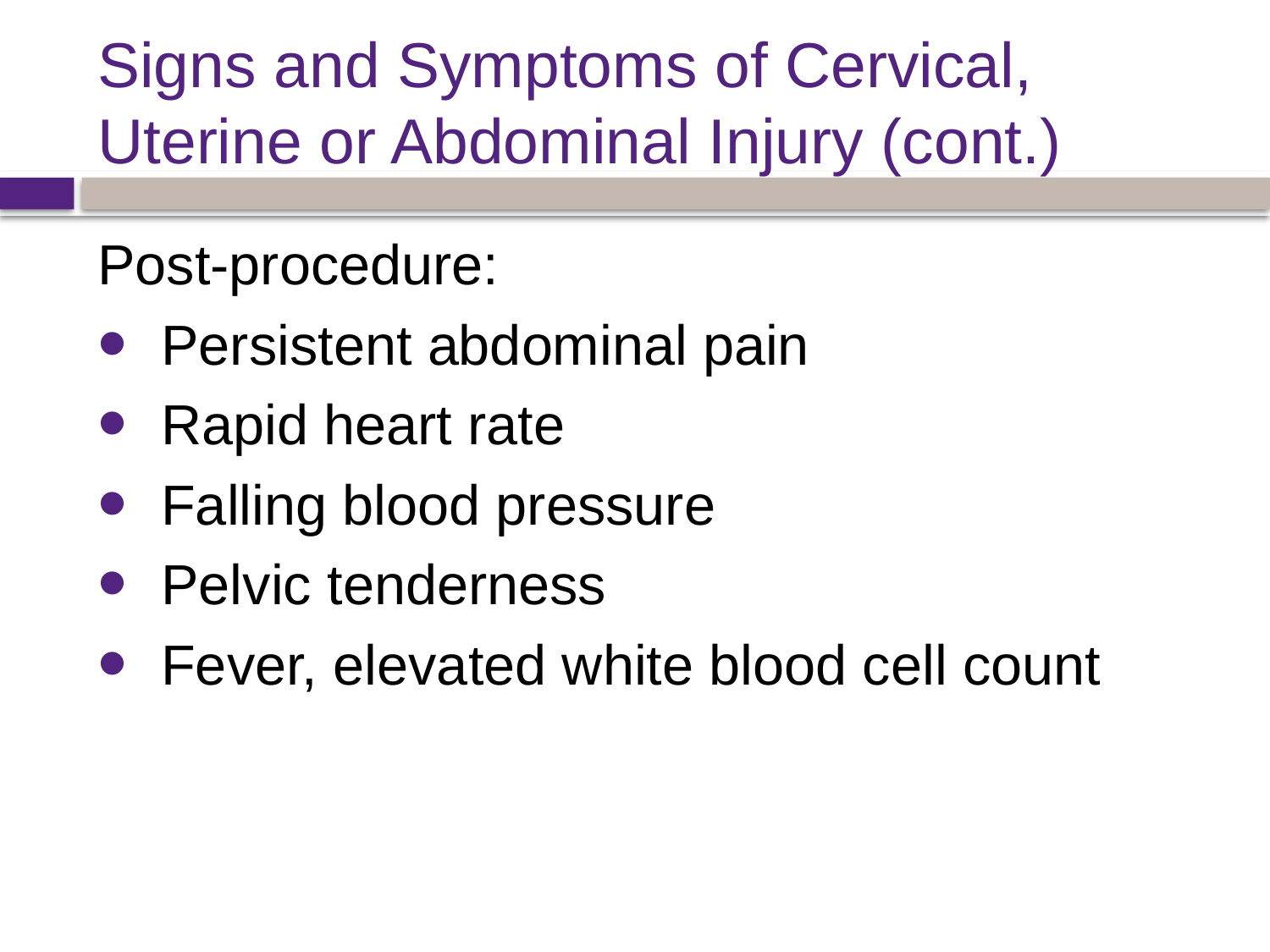

# Signs and Symptoms of Cervical, Uterine or Abdominal Injury (cont.)
Post-procedure:
Persistent abdominal pain
Rapid heart rate
Falling blood pressure
Pelvic tenderness
Fever, elevated white blood cell count